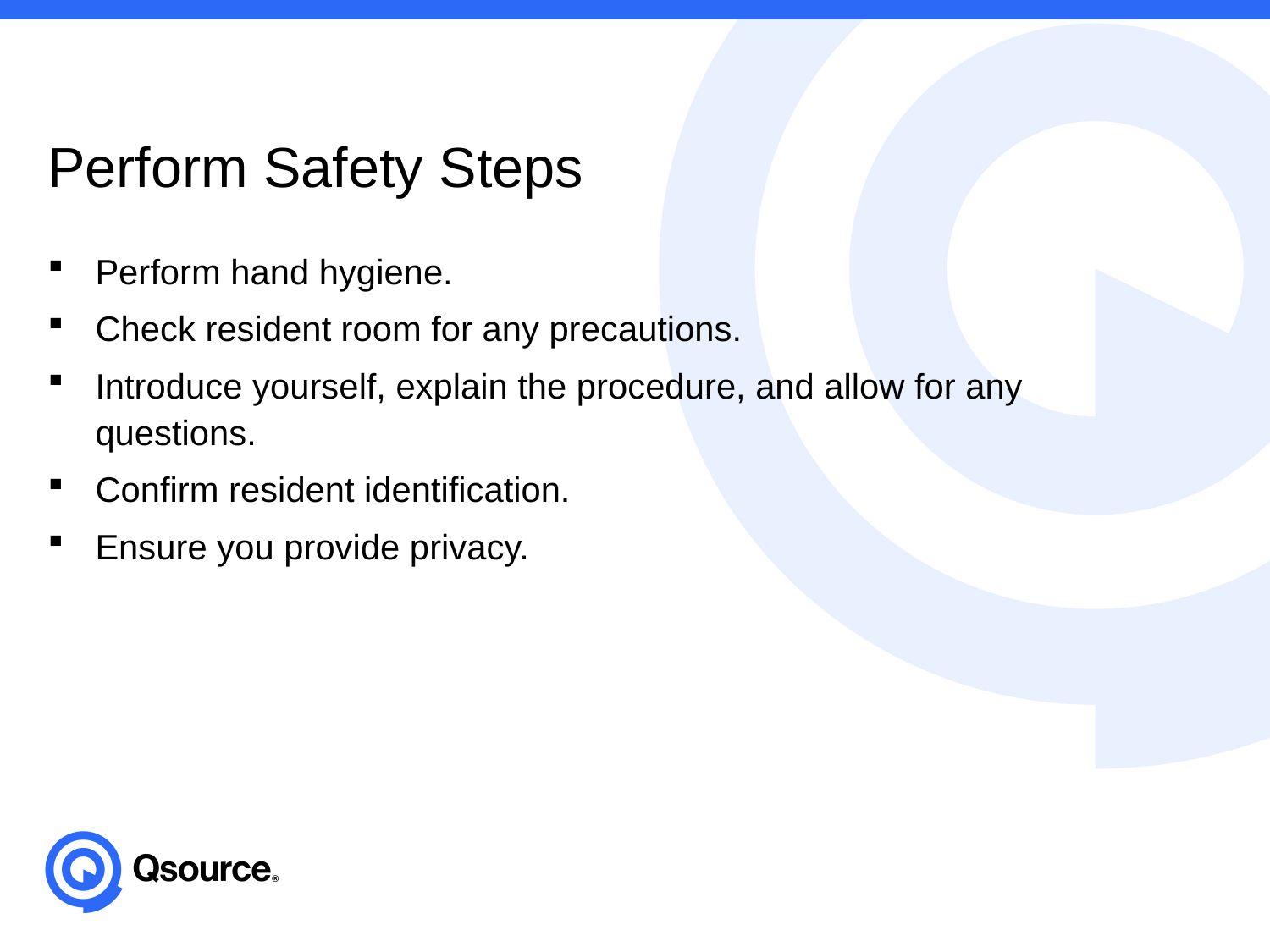

# Perform Safety Steps
Perform hand hygiene.
Check resident room for any precautions.
Introduce yourself, explain the procedure, and allow for any questions.
Confirm resident identification.
Ensure you provide privacy.